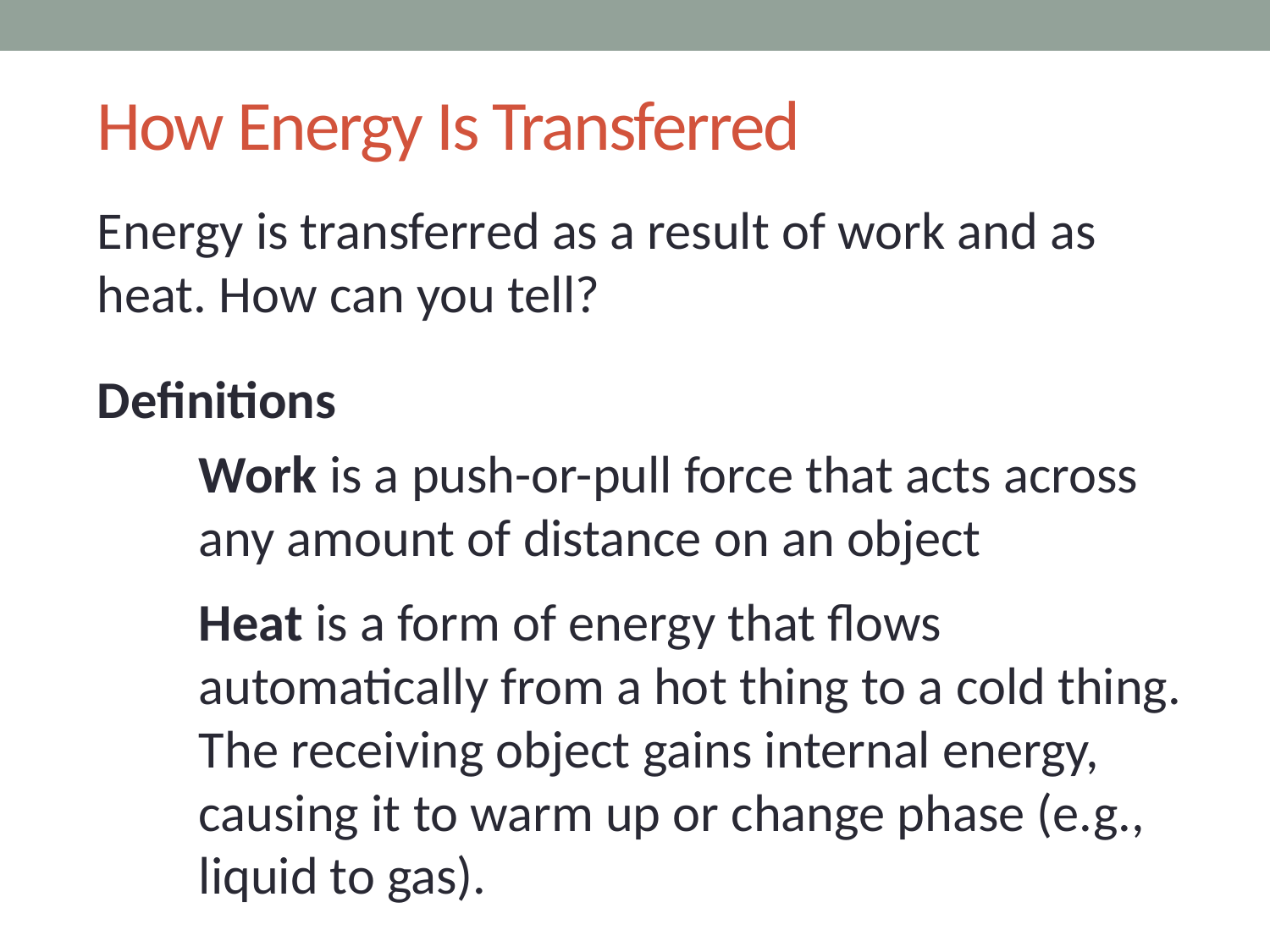

# How Energy Is Transferred
Energy is transferred as a result of work and as heat. How can you tell?
Definitions
Work is a push-or-pull force that acts across any amount of distance on an object
Heat is a form of energy that flows automatically from a hot thing to a cold thing. The receiving object gains internal energy, causing it to warm up or change phase (e.g., liquid to gas).